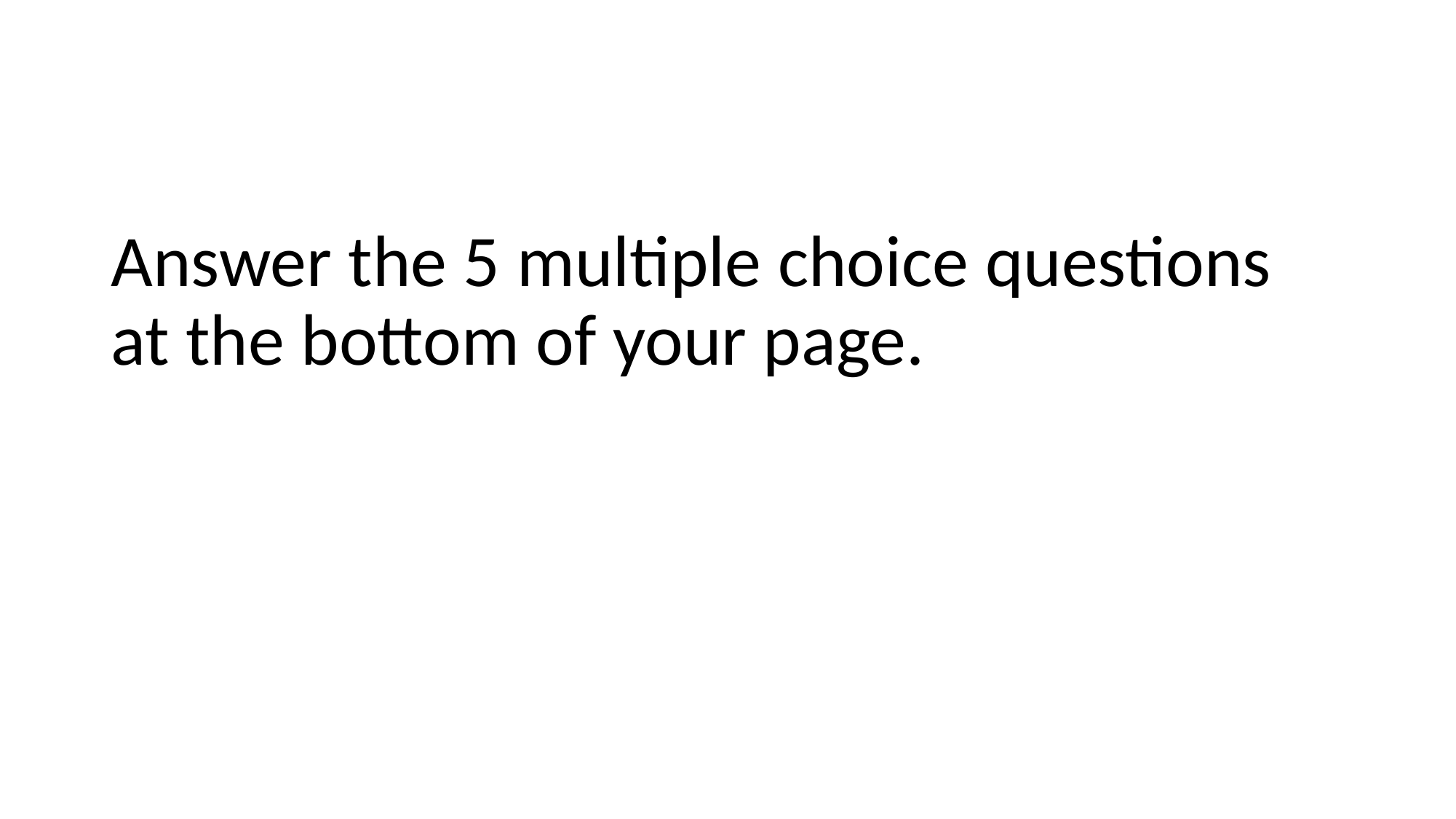

#
Answer the 5 multiple choice questions at the bottom of your page.